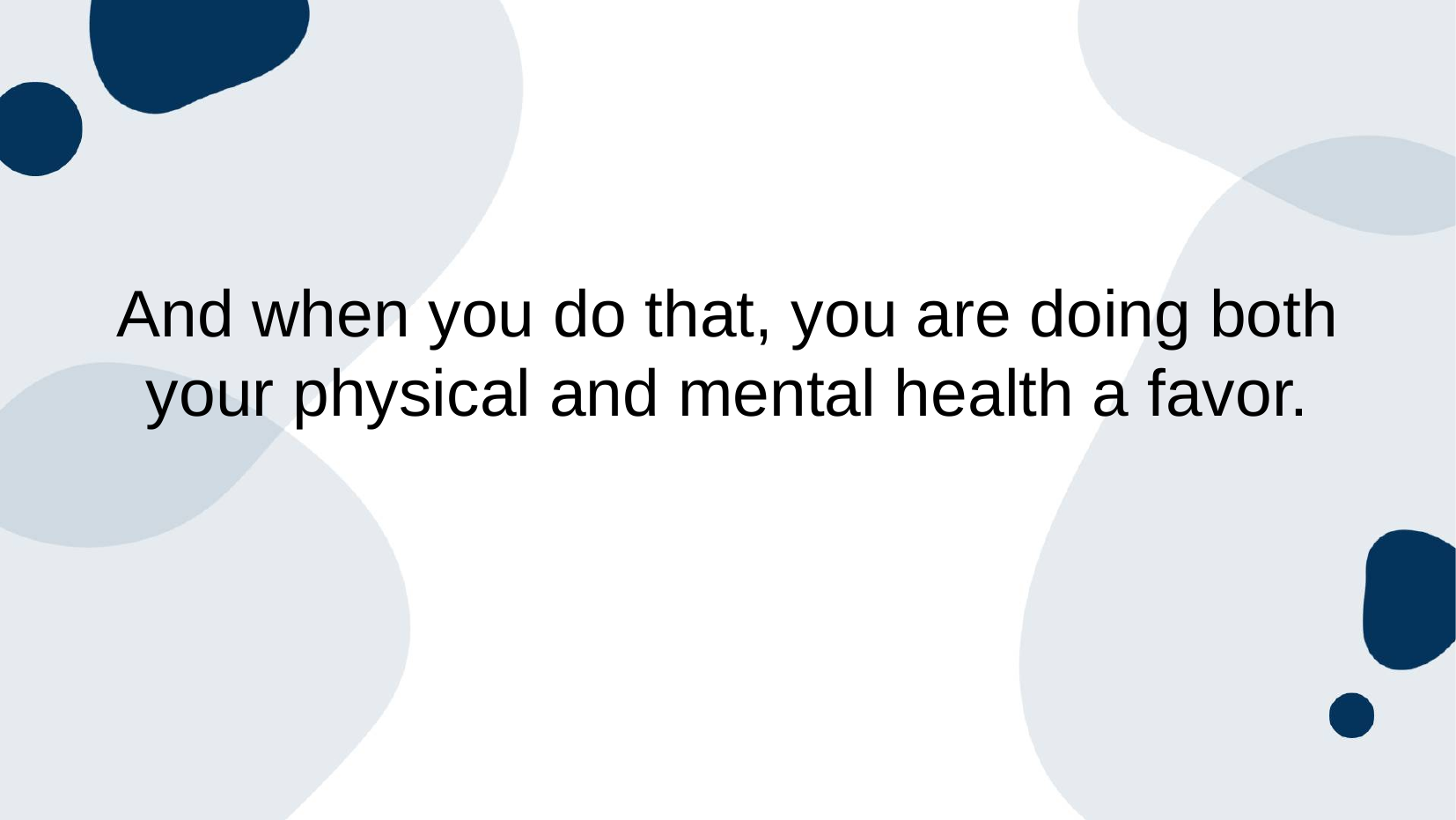

# And when you do that, you are doing both your physical and mental health a favor.